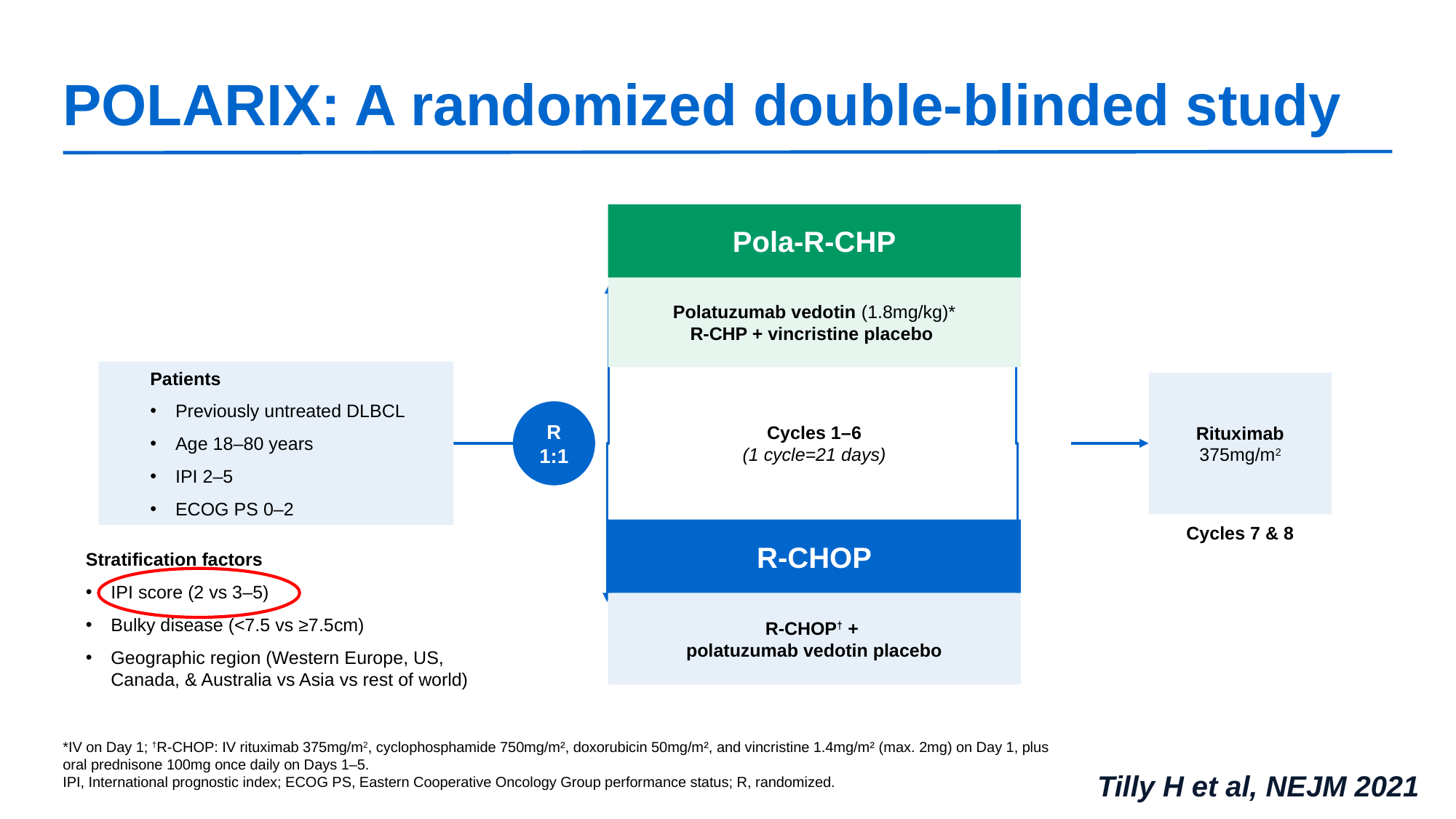

# POLARIX: A randomized double-blinded study
Pola-R-CHP
Polatuzumab vedotin (1.8mg/kg)*
R-CHP + vincristine placebo
Patients
Previously untreated DLBCL
Age 18–80 years
IPI 2–5
ECOG PS 0–2
Rituximab
375mg/m2
R
1:1
Cycles 1–6
(1 cycle=21 days)
R-CHOP
Cycles 7 & 8
Stratification factors
IPI score (2 vs 3–5)
Bulky disease (<7.5 vs ≥7.5cm)
Geographic region (Western Europe, US, Canada, & Australia vs Asia vs rest of world)
R-CHOP† +
polatuzumab vedotin placebo

*IV on Day 1; †R-CHOP: IV rituximab 375mg/m2, cyclophosphamide 750mg/m², doxorubicin 50mg/m², and vincristine 1.4mg/m² (max. 2mg) on Day 1, plus oral prednisone 100mg once daily on Days 1–5.
IPI, International prognostic index; ECOG PS, Eastern Cooperative Oncology Group performance status; R, randomized.
Tilly H et al, NEJM 2021